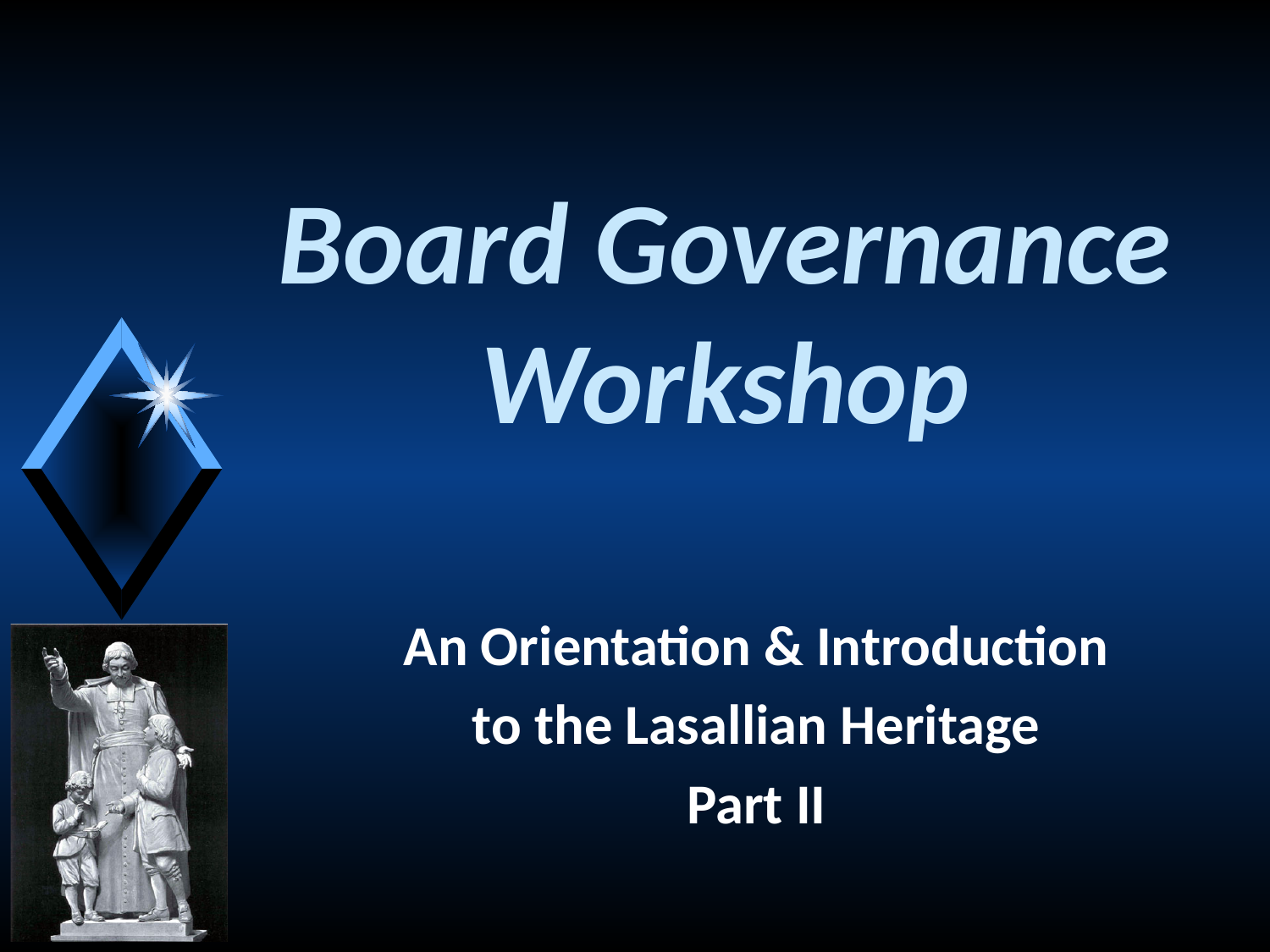

Board Governance Workshop
An Orientation & Introduction
to the Lasallian Heritage
Part II